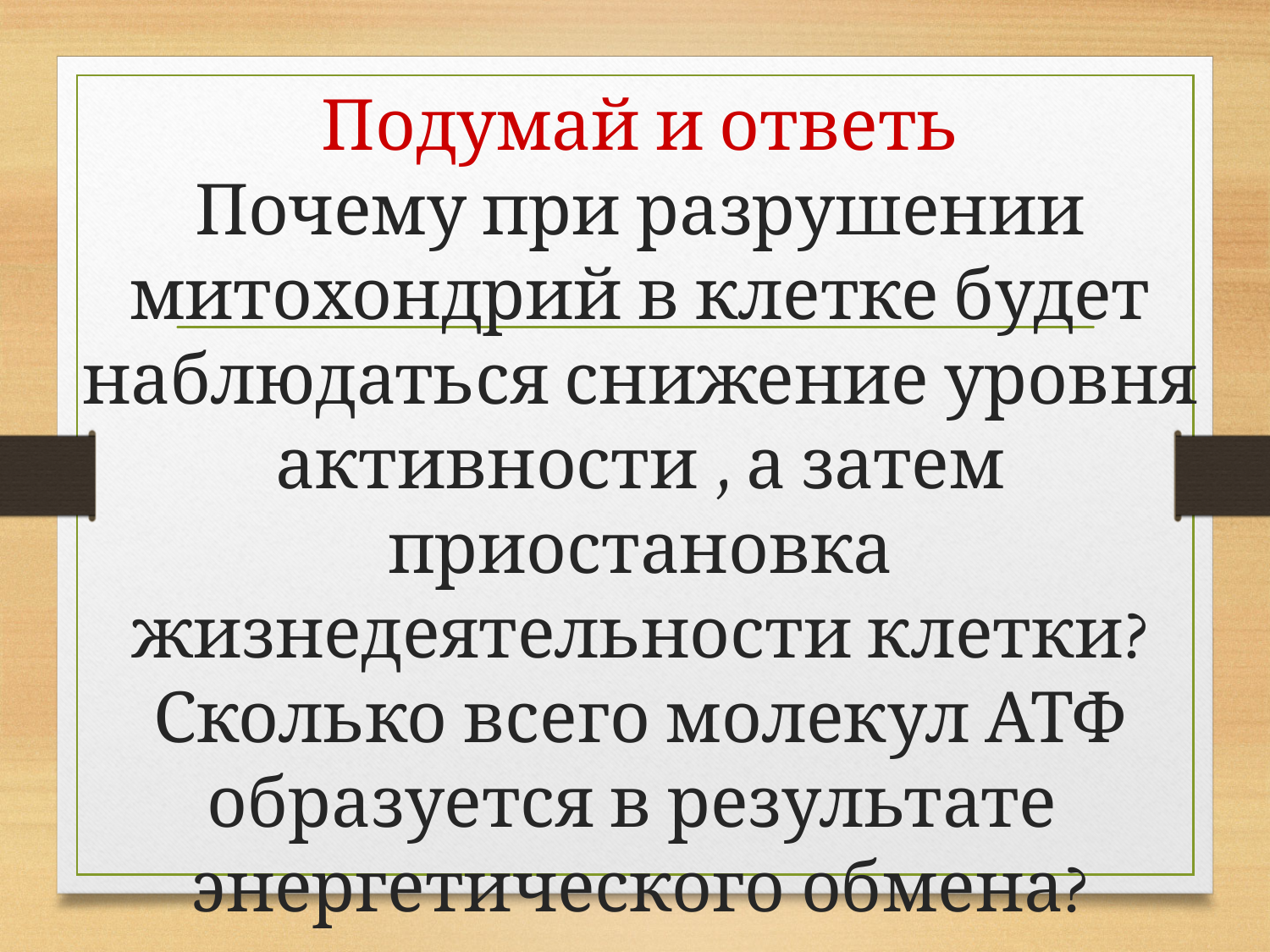

# Подумай и ответь Почему при разрушении митохондрий в клетке будет наблюдаться снижение уровня активности , а затем приостановка жизнедеятельности клетки? Сколько всего молекул АТФ образуется в результате  энергетического обмена?